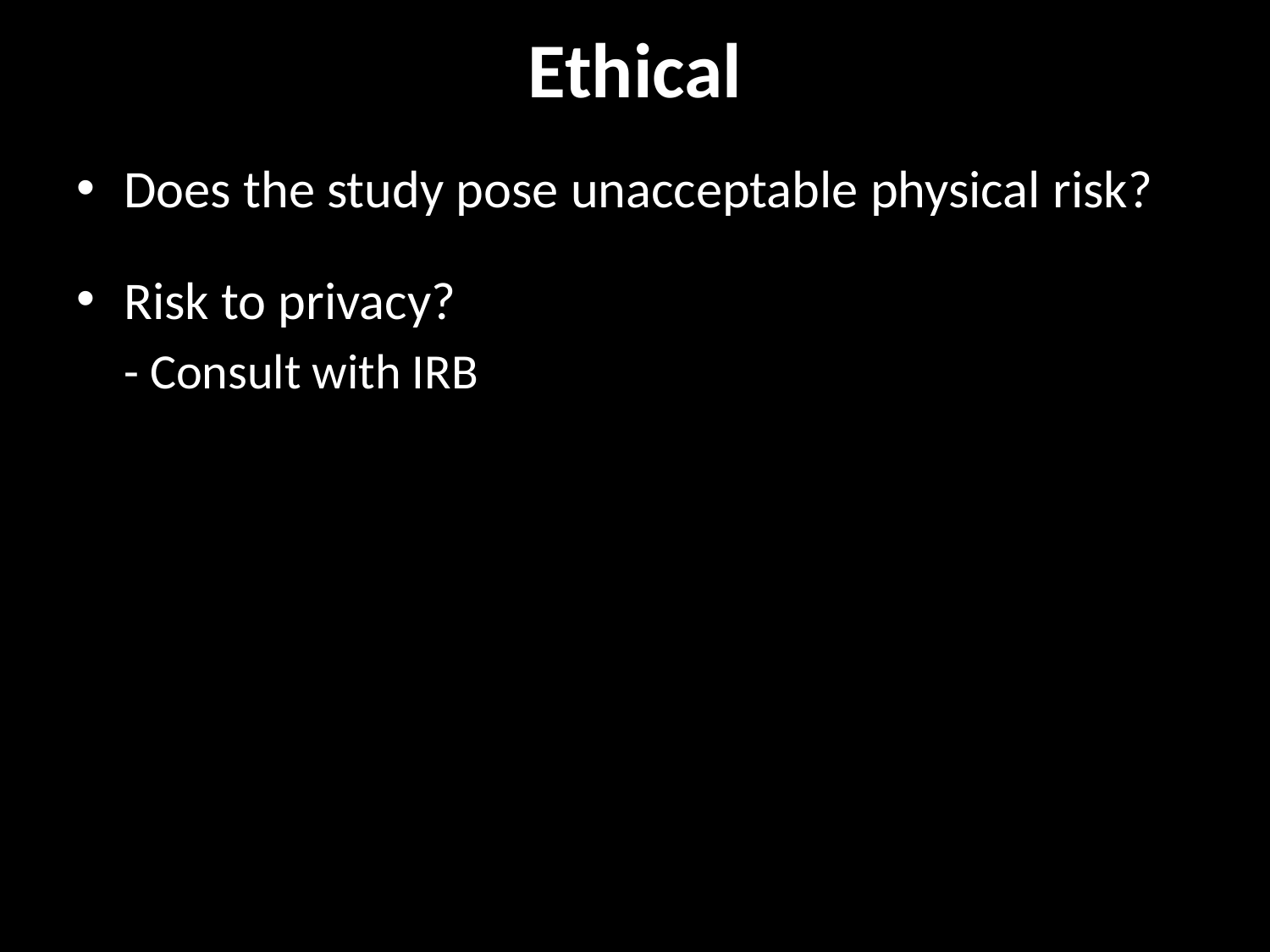

# Ethical
Does the study pose unacceptable physical risk?

Risk to privacy?
	- Consult with IRB